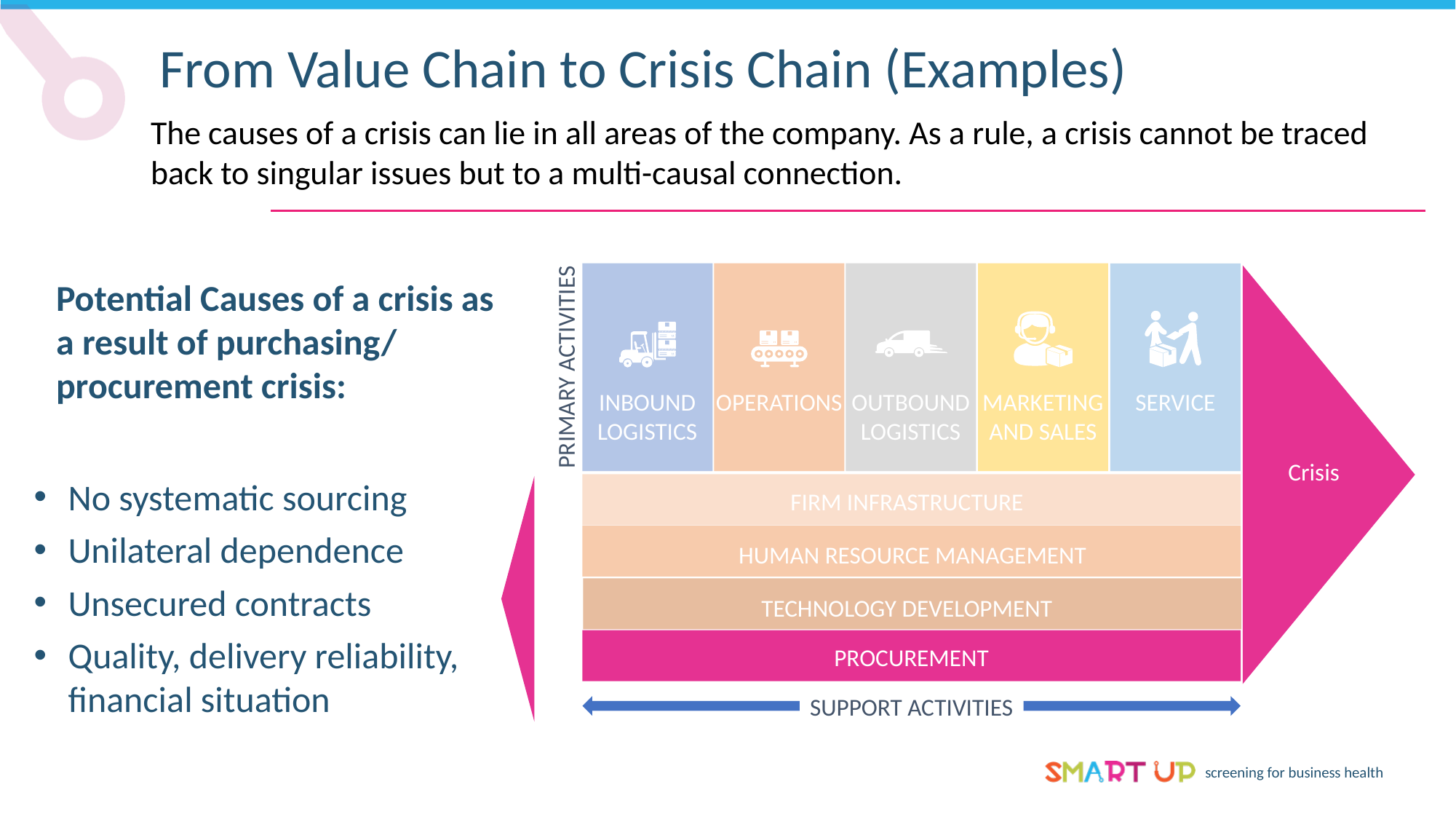

From Value Chain to Crisis Chain (Examples)
The causes of a crisis can lie in all areas of the company. As a rule, a crisis cannot be traced back to singular issues but to a multi-causal connection.

Potential Causes of a crisis as a result of purchasing/ procurement crisis:

PRIMARY ACTIVITIES
OPERATIONS
INBOUND
LOGISTICS
OUTBOUND
LOGISTICS
MARKETING
AND SALES
SERVICE

Crisis
No systematic sourcing
Unilateral dependence
Unsecured contracts
Quality, delivery reliability, financial situation

FIRM INFRASTRUCTURE
FIRM INFRASTRUCTURE

HUMAN RESOURCE MANAGEMENT
HUMAN RESOURCE MANAGEMENT

TECHNOLOGY DEVELOPMENT

PROCUREMENT
SUPPORT ACTIVITIES